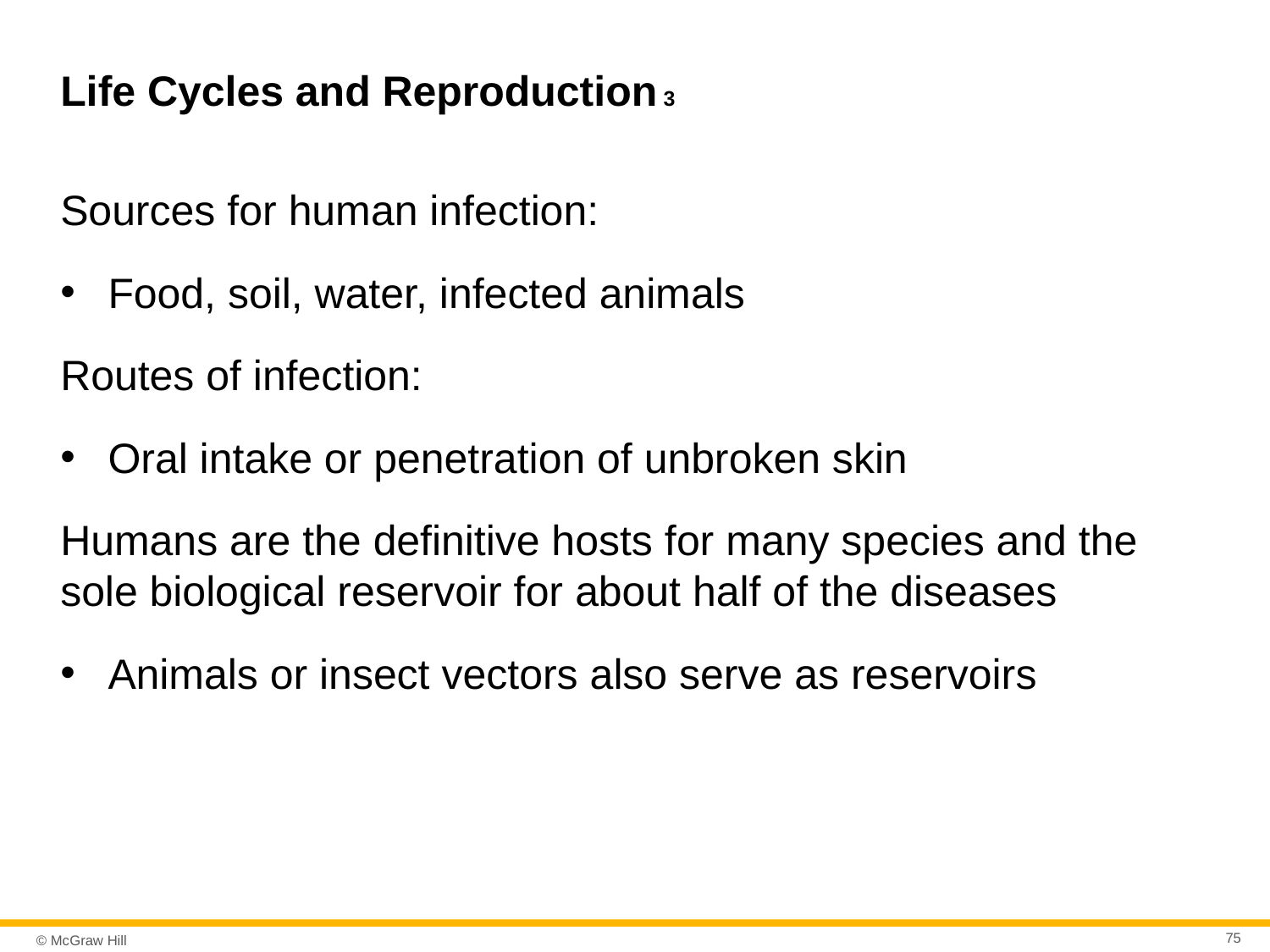

# Life Cycles and Reproduction 3
Sources for human infection:
Food, soil, water, infected animals
Routes of infection:
Oral intake or penetration of unbroken skin
Humans are the definitive hosts for many species and the sole biological reservoir for about half of the diseases
Animals or insect vectors also serve as reservoirs